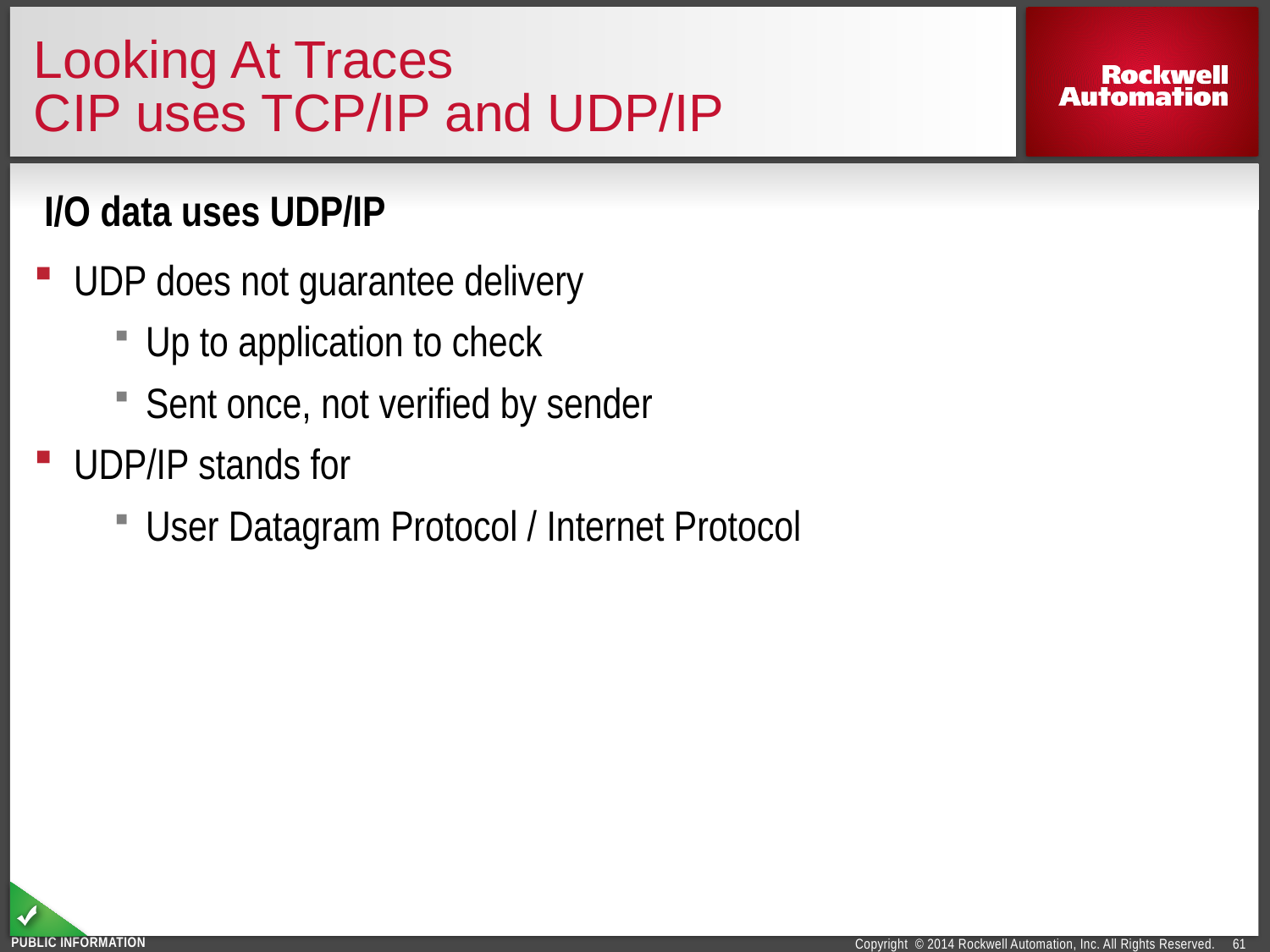

# Looking At Traces CIP uses TCP/IP and UDP/IP
I/O data uses UDP/IP

UDP does not guarantee delivery
Up to application to check
Sent once, not verified by sender
UDP/IP stands for
User Datagram Protocol / Internet Protocol
61